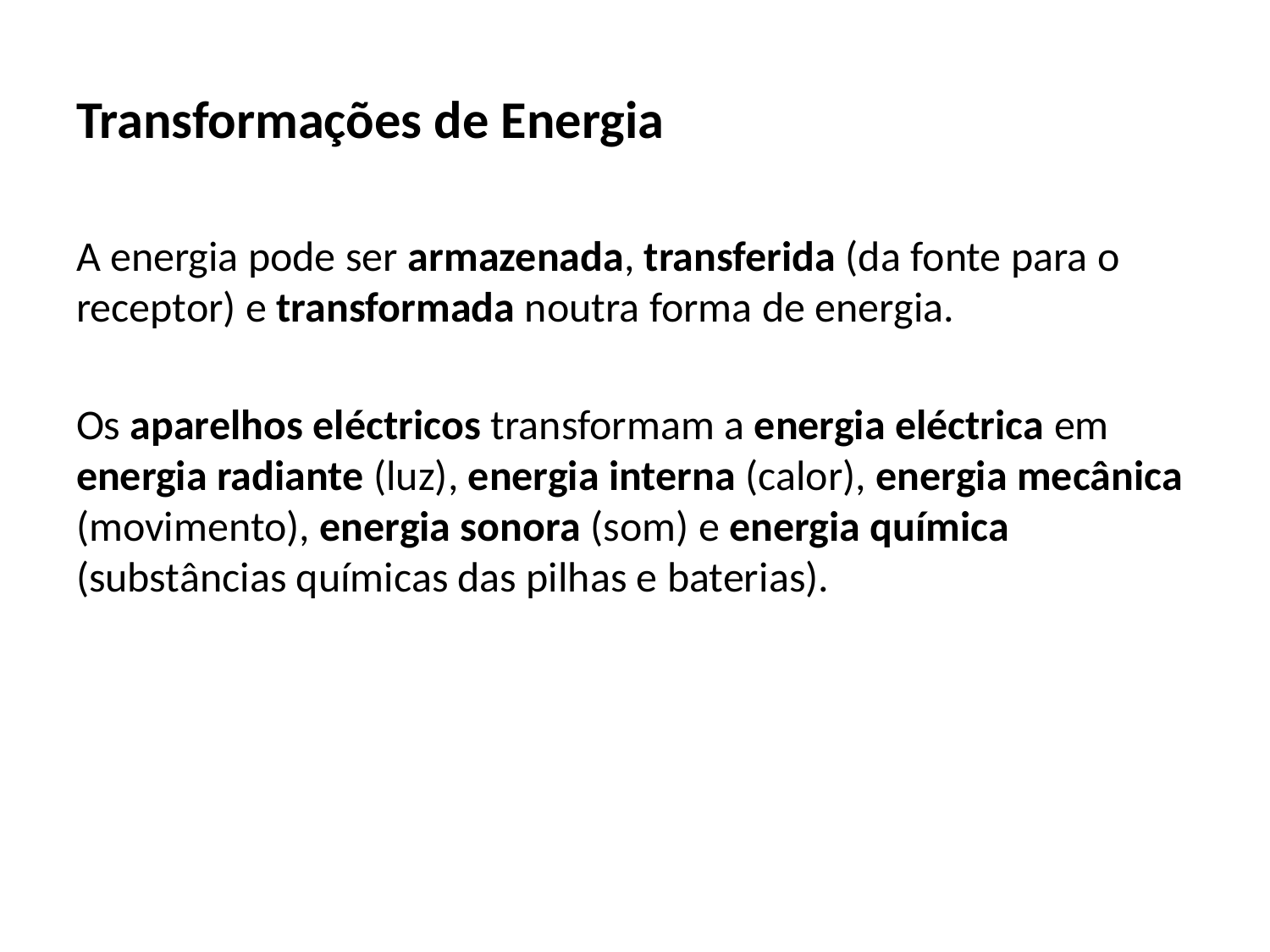

# Transformações de Energia
A energia pode ser armazenada, transferida (da fonte para o receptor) e transformada noutra forma de energia.

Os aparelhos eléctricos transformam a energia eléctrica em energia radiante (luz), energia interna (calor), energia mecânica (movimento), energia sonora (som) e energia química (substâncias químicas das pilhas e baterias).